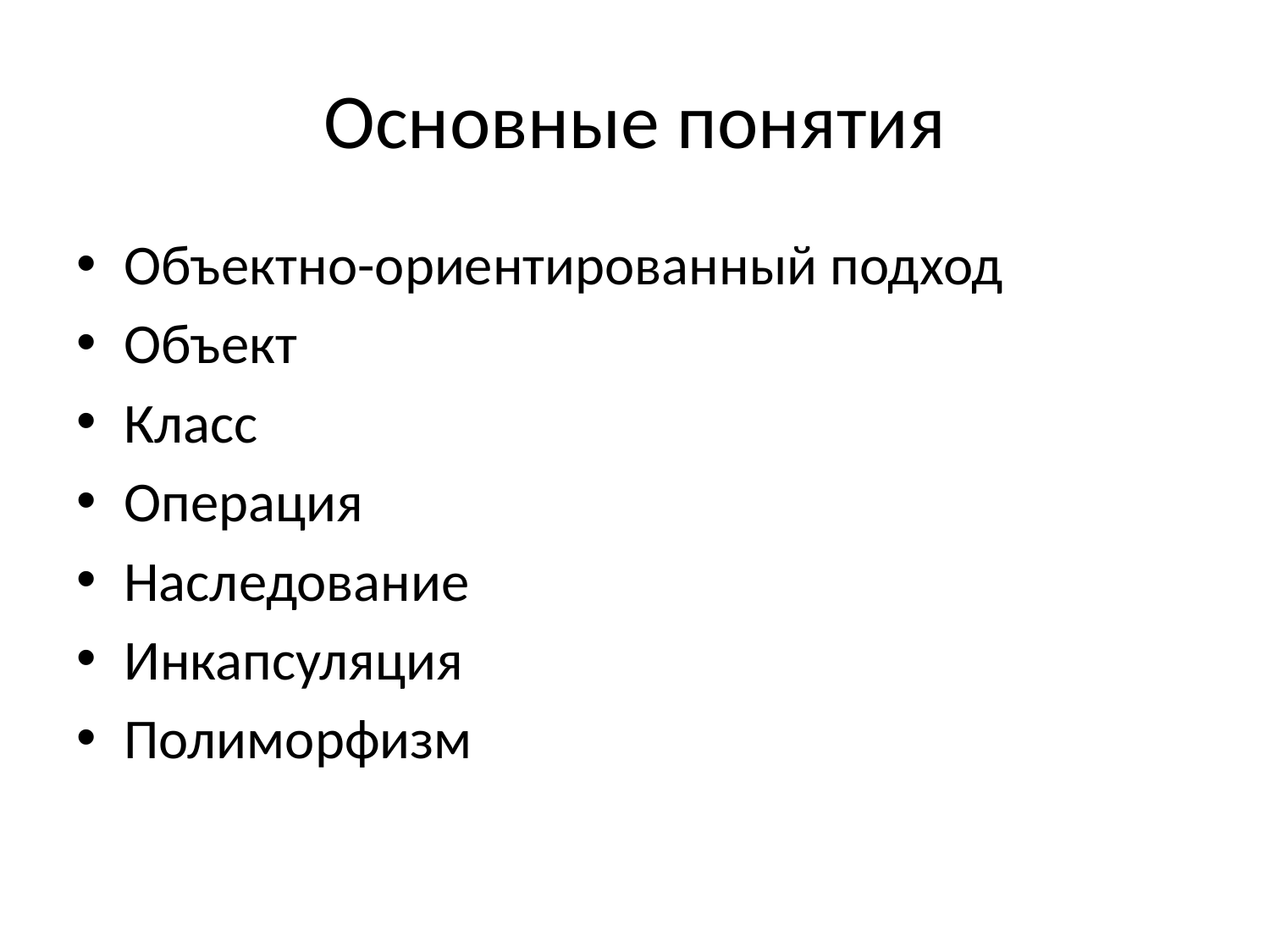

# Основные понятия
Объектно-ориентированный подход
Объект
Класс
Операция
Наследование
Инкапсуляция
Полиморфизм